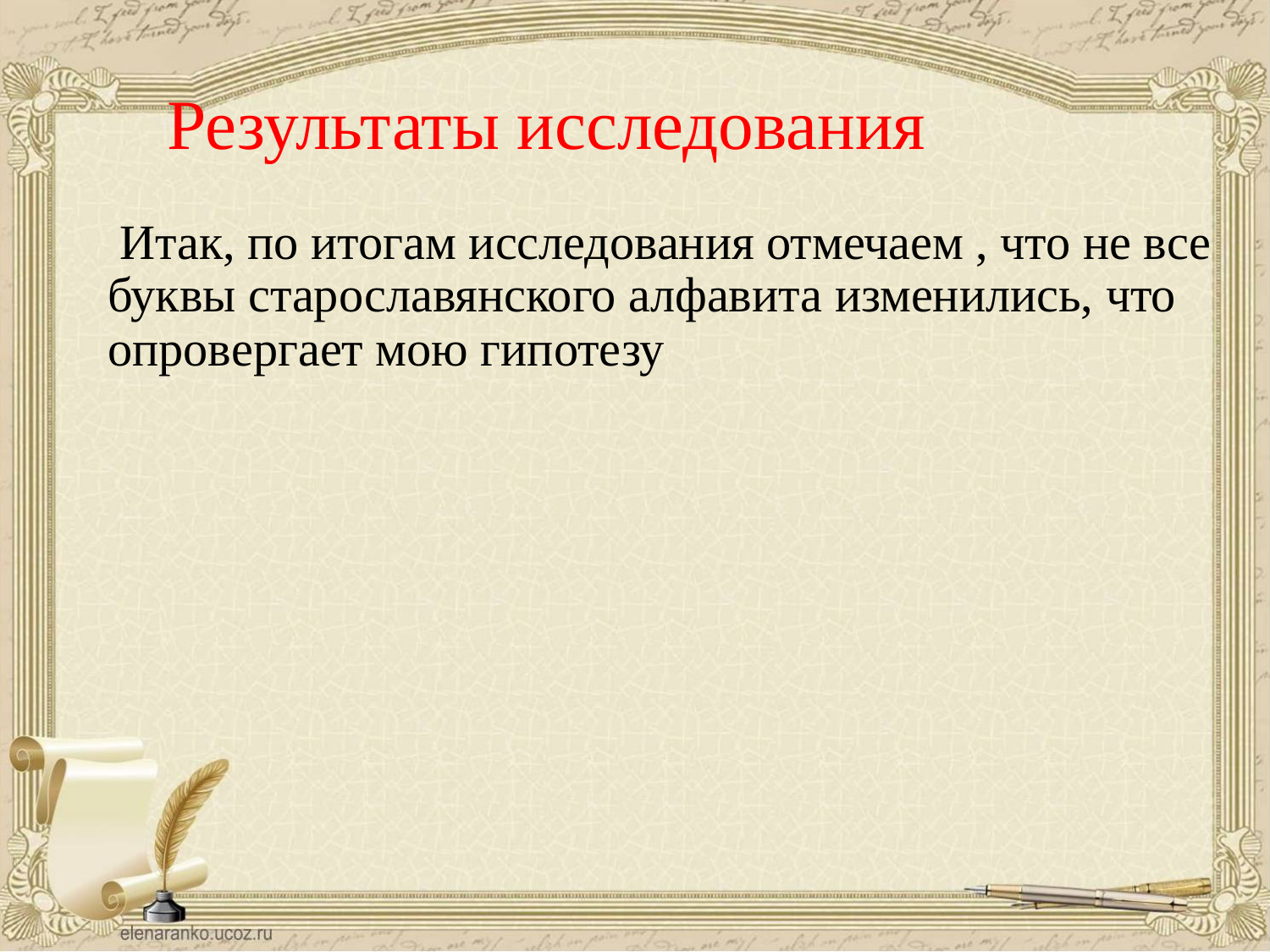

Результаты исследования
 Итак, по итогам исследования отмечаем , что не все буквы старославянского алфавита изменились, что опровергает мою гипотезу